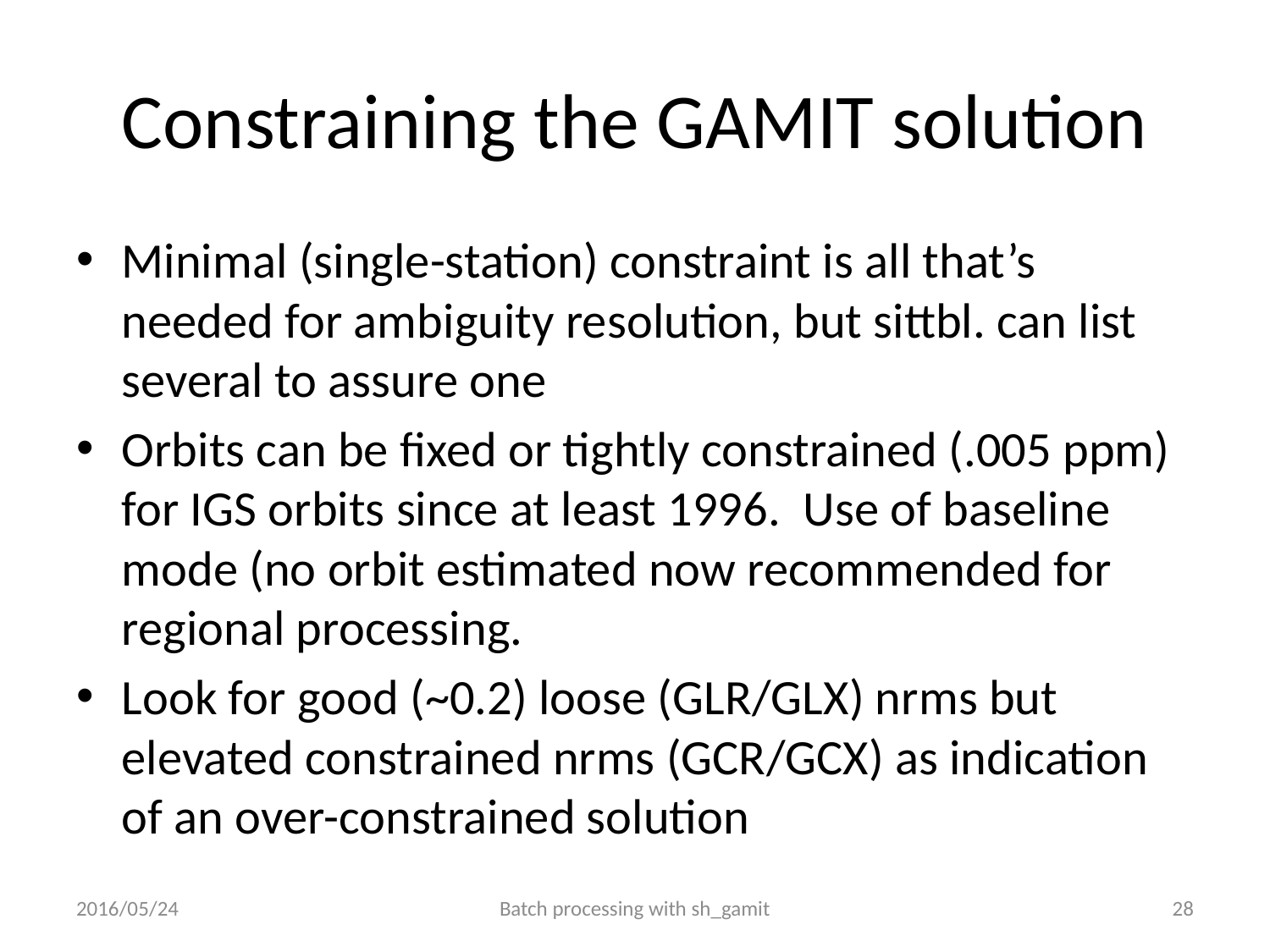

# Constraining the GAMIT solution
Minimal (single-station) constraint is all that’s needed for ambiguity resolution, but sittbl. can list several to assure one
Orbits can be fixed or tightly constrained (.005 ppm) for IGS orbits since at least 1996.  Use of baseline mode (no orbit estimated now recommended for regional processing.
Look for good (~0.2) loose (GLR/GLX) nrms but elevated constrained nrms (GCR/GCX) as indication of an over-constrained solution

2016/05/24
Batch processing with sh_gamit
28